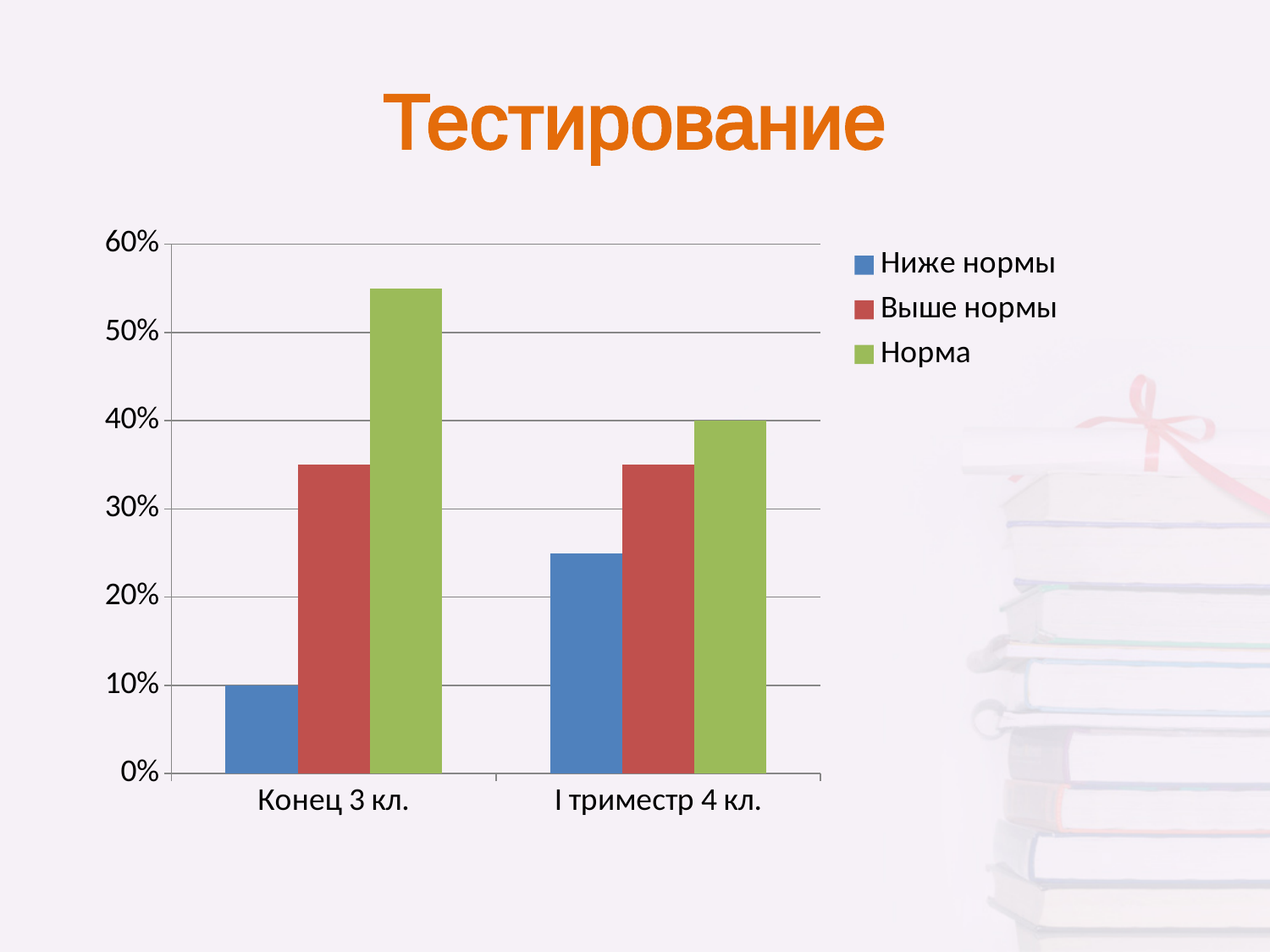

# Тестирование

### Chart

| Category | Ниже нормы | Выше нормы | Норма |
|---|---|---|---|
| Конец 3 кл. | 0.1 | 0.35 | 0.55 |
| I триместр 4 кл. | 0.25 | 0.35 | 0.4 |